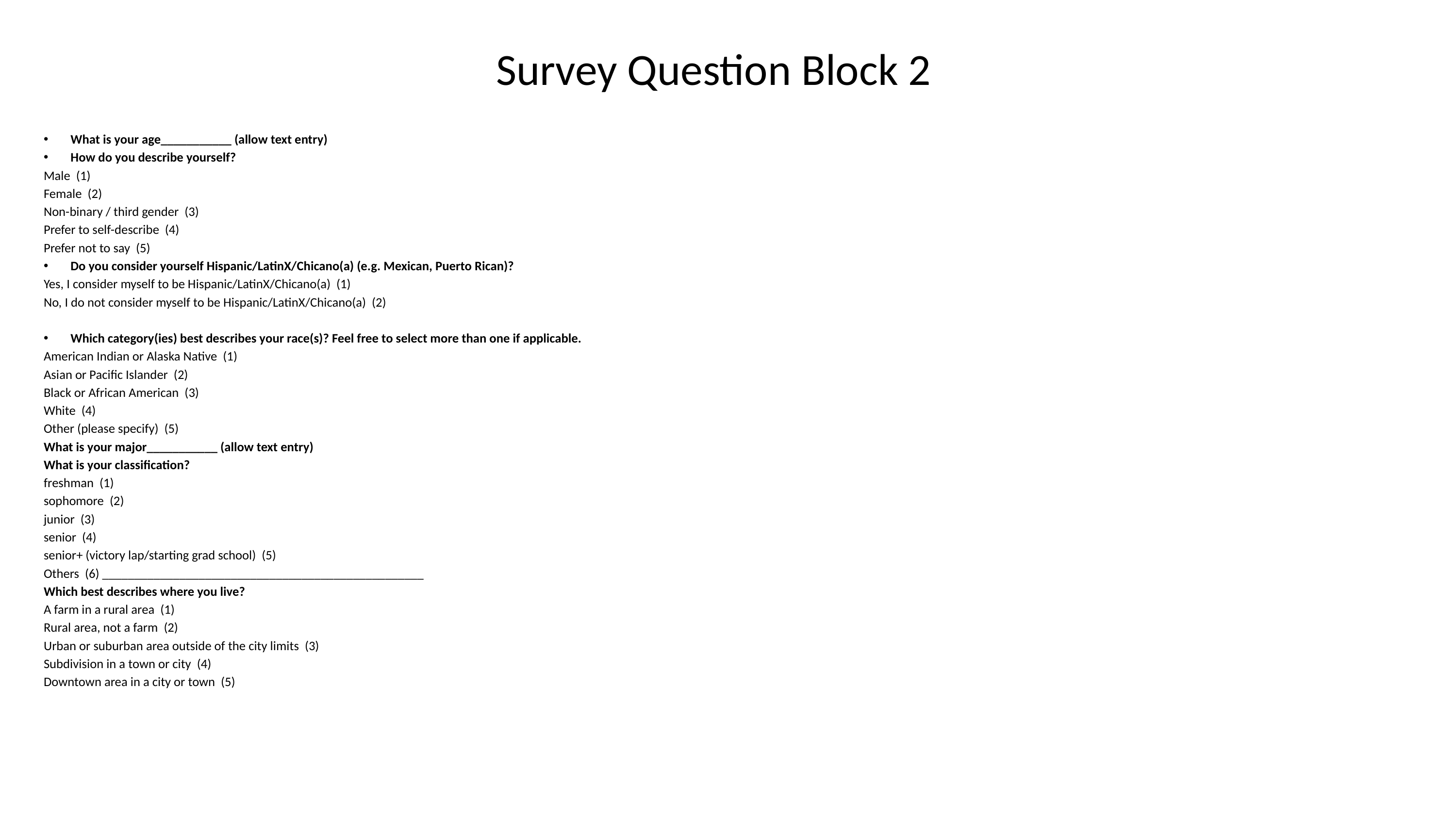

# Survey Question Block 2
What is your age___________ (allow text entry)
How do you describe yourself?
Male  (1)
Female  (2)
Non-binary / third gender  (3)
Prefer to self-describe  (4)
Prefer not to say  (5)
Do you consider yourself Hispanic/LatinX/Chicano(a) (e.g. Mexican, Puerto Rican)?
Yes, I consider myself to be Hispanic/LatinX/Chicano(a)  (1)
No, I do not consider myself to be Hispanic/LatinX/Chicano(a)  (2)

Which category(ies) best describes your race(s)? Feel free to select more than one if applicable.
American Indian or Alaska Native  (1)
Asian or Pacific Islander  (2)
Black or African American  (3)
White  (4)
Other (please specify)  (5)
What is your major___________ (allow text entry)
What is your classification?
freshman  (1)
sophomore  (2)
junior  (3)
senior  (4)
senior+ (victory lap/starting grad school)  (5)
Others  (6) __________________________________________________
Which best describes where you live?
A farm in a rural area  (1)
Rural area, not a farm  (2)
Urban or suburban area outside of the city limits  (3)
Subdivision in a town or city  (4)
Downtown area in a city or town  (5)